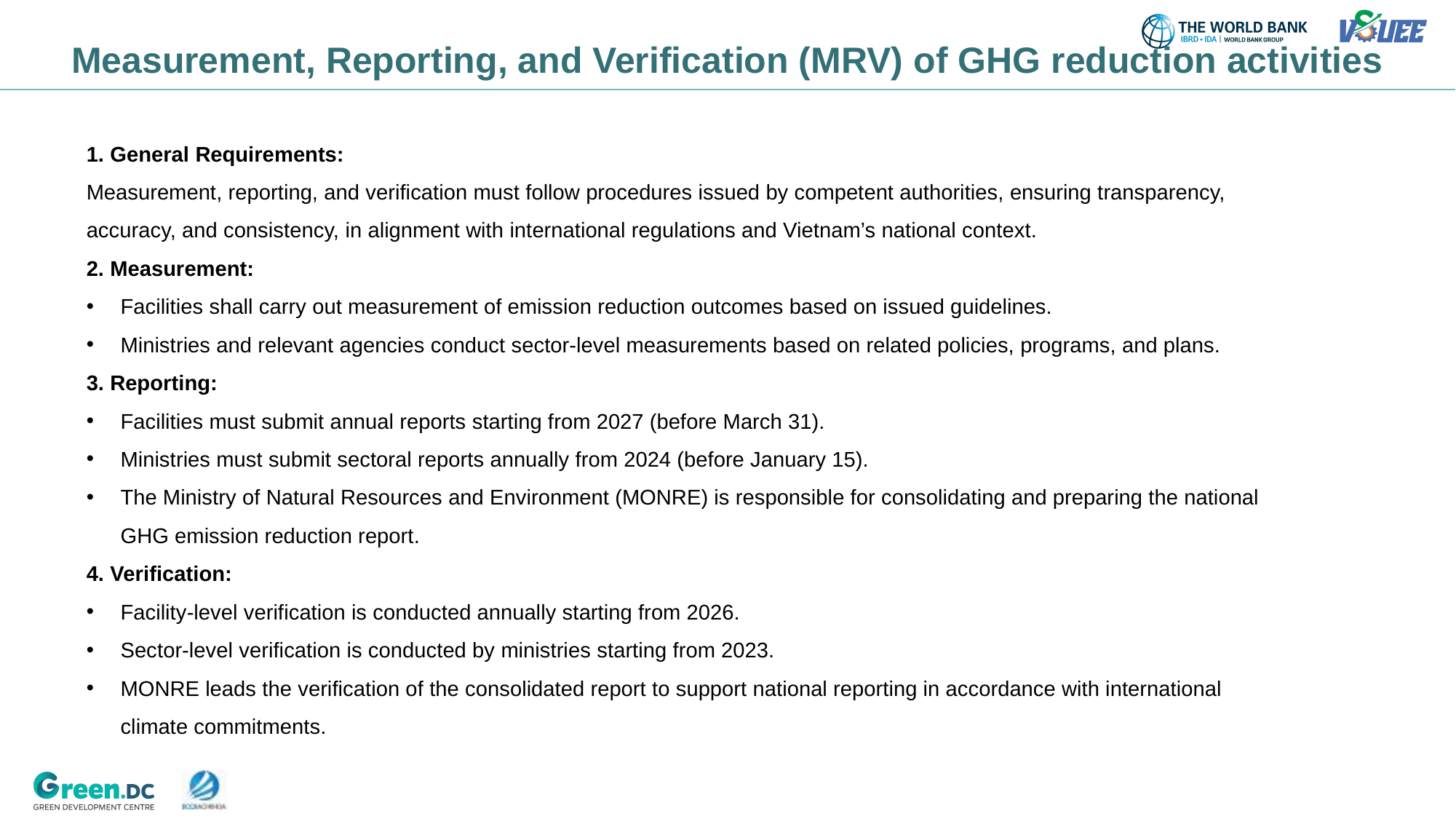

# Measurement, Reporting, and Verification (MRV) of GHG reduction activities
1. General Requirements:
Measurement, reporting, and verification must follow procedures issued by competent authorities, ensuring transparency, accuracy, and consistency, in alignment with international regulations and Vietnam’s national context.
2. Measurement:
Facilities shall carry out measurement of emission reduction outcomes based on issued guidelines.
Ministries and relevant agencies conduct sector-level measurements based on related policies, programs, and plans.
3. Reporting:
Facilities must submit annual reports starting from 2027 (before March 31).
Ministries must submit sectoral reports annually from 2024 (before January 15).
The Ministry of Natural Resources and Environment (MONRE) is responsible for consolidating and preparing the national GHG emission reduction report.
4. Verification:
Facility-level verification is conducted annually starting from 2026.
Sector-level verification is conducted by ministries starting from 2023.
MONRE leads the verification of the consolidated report to support national reporting in accordance with international climate commitments.